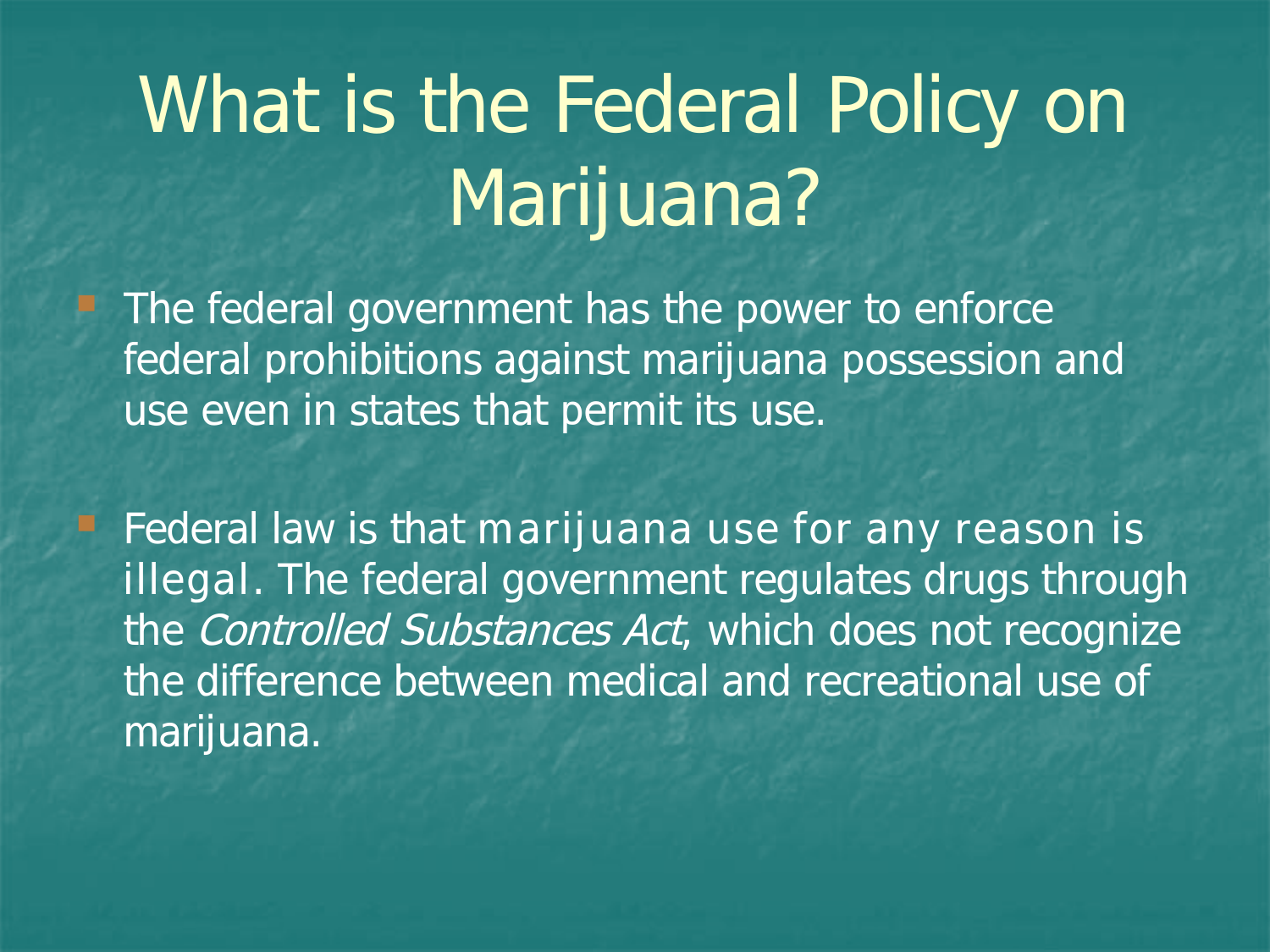

# What is the Federal Policy on Marijuana?
The federal government has the power to enforce federal prohibitions against marijuana possession and use even in states that permit its use.

Federal law is that marijuana use for any reason is illegal. The federal government regulates drugs through the Controlled Substances Act, which does not recognize the difference between medical and recreational use of marijuana.